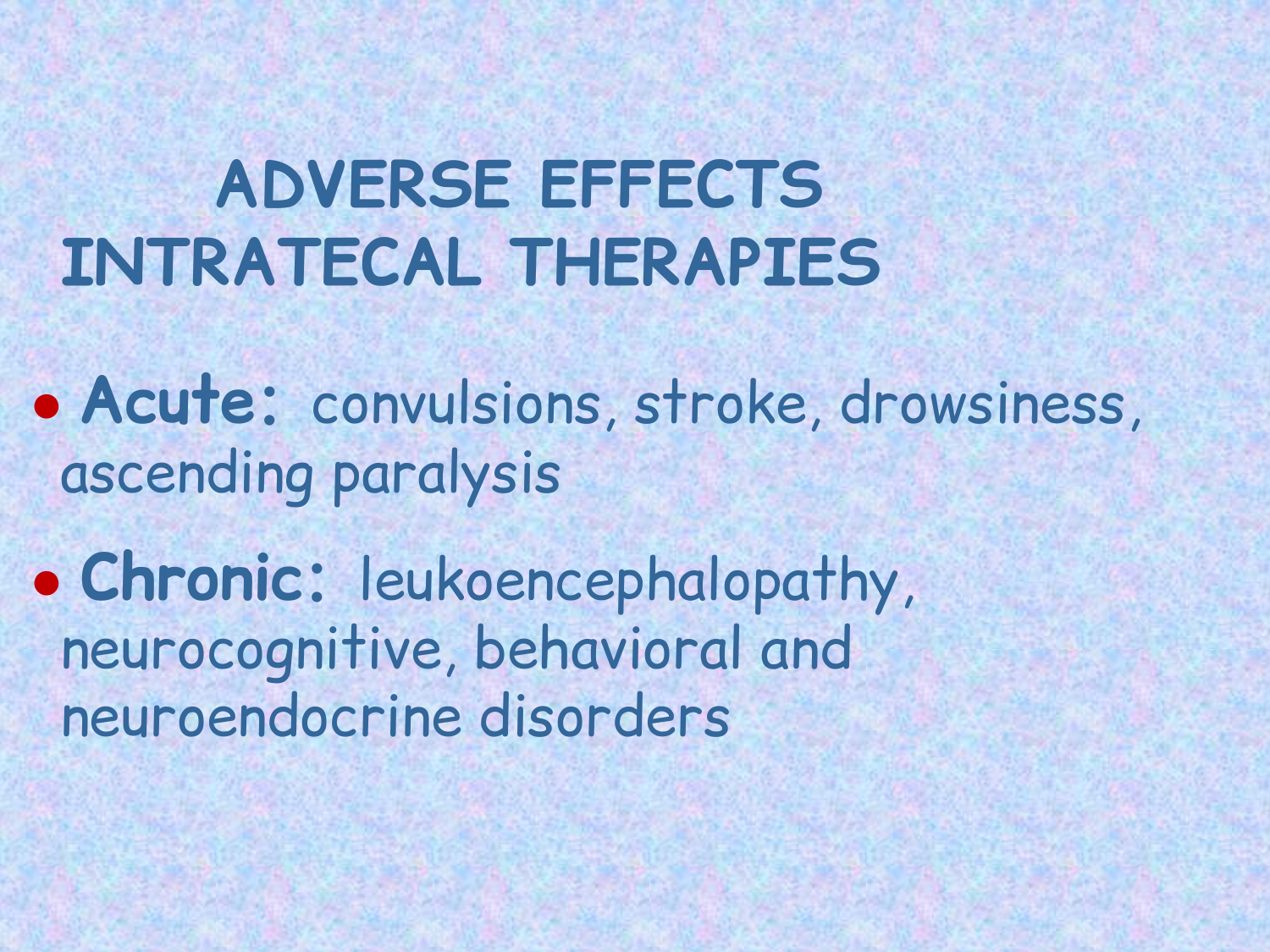

ADVERSE EFFECTS          INTRATECAL THERAPIES

 ● Acute: convulsions, stroke, drowsiness, ascending paralysis

 ● Chronic: leukoencephalopathy, neurocognitive, behavioral and neuroendocrine disorders

#